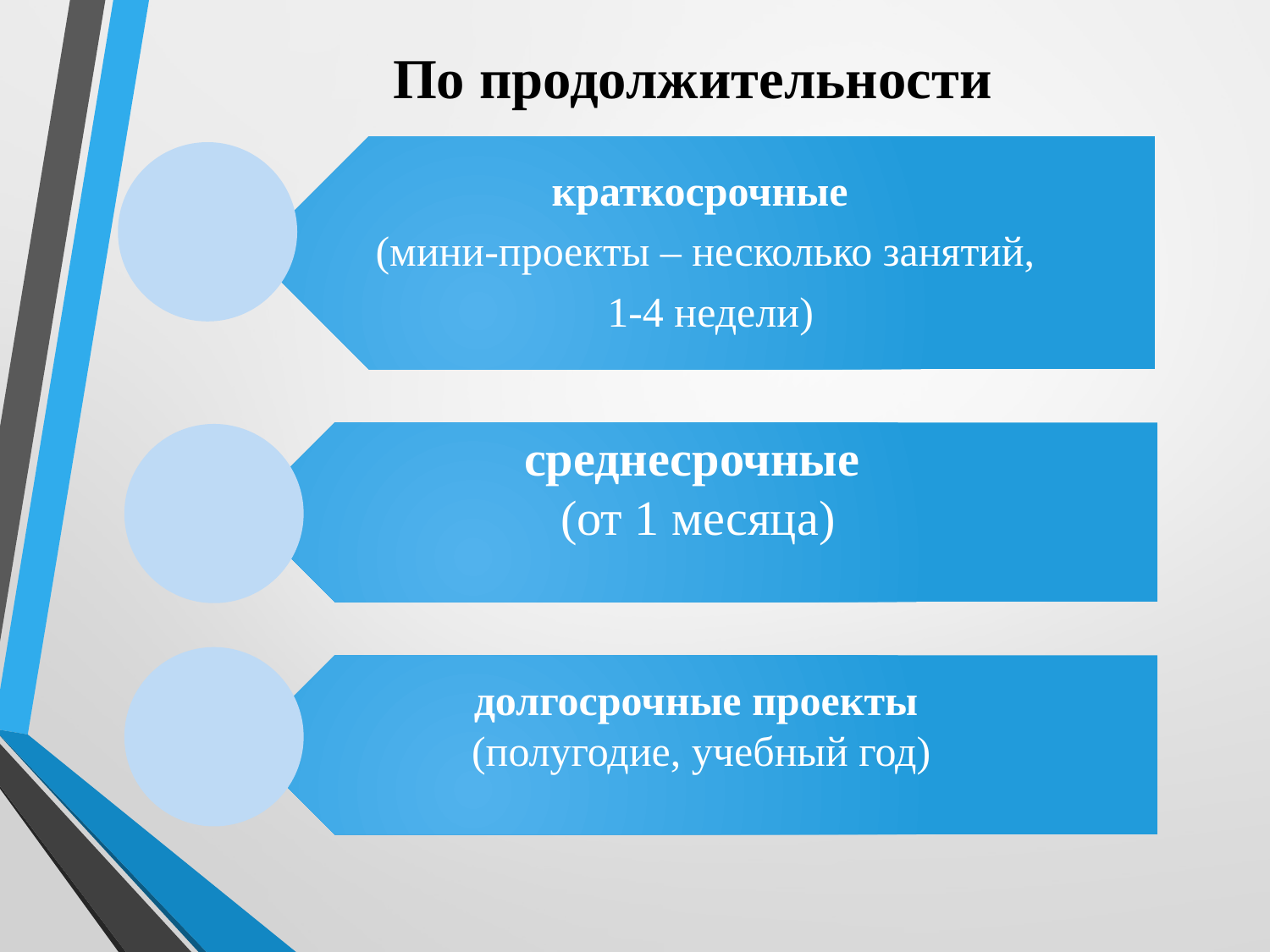

По продолжительности
краткосрочные
(мини-проекты – несколько занятий,
 1-4 недели)
среднесрочные
(от 1 месяца)

долгосрочные проекты
 (полугодие, учебный год)